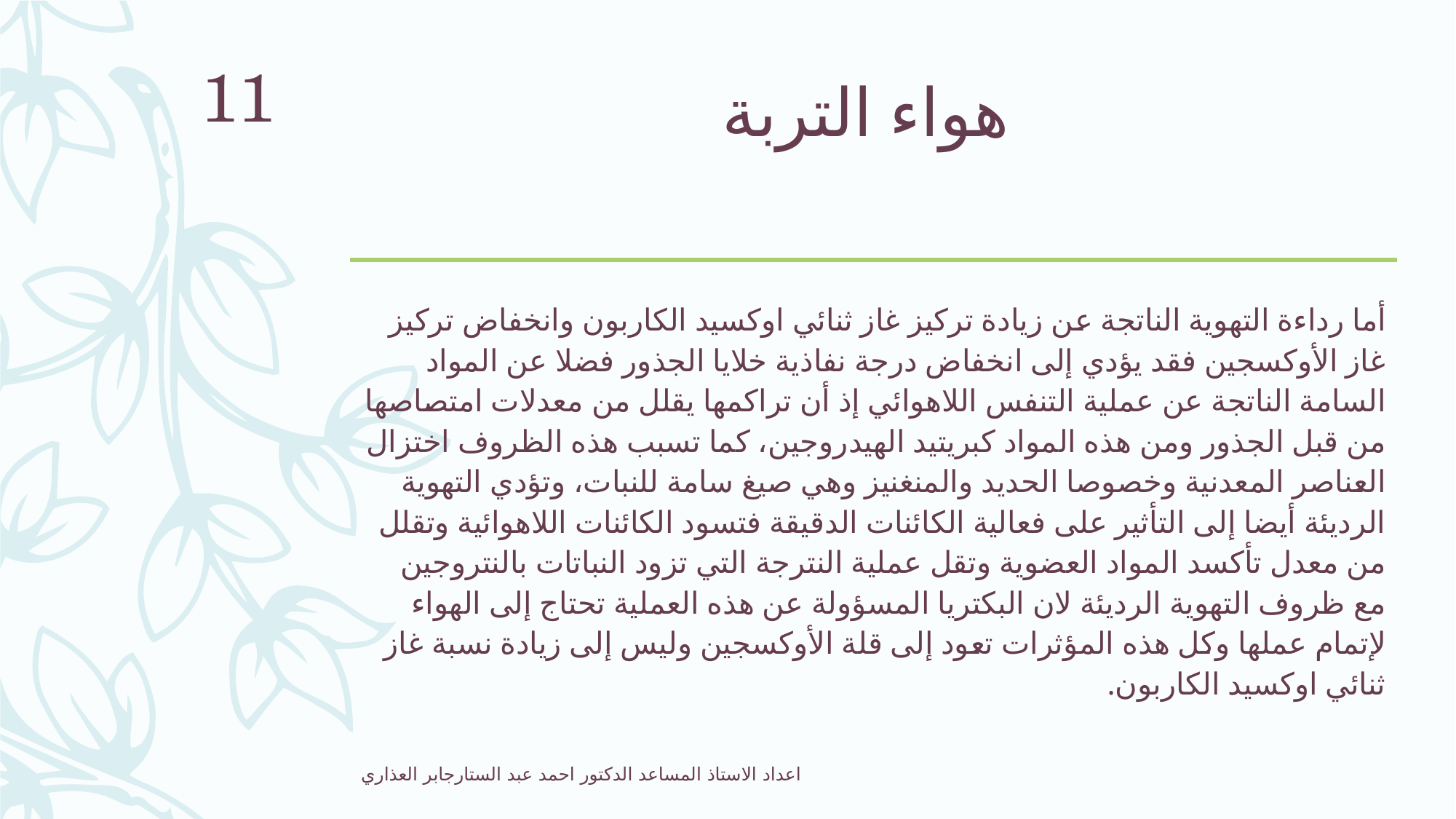

# هواء التربة
11
أما رداءة التهوية الناتجة عن زيادة تركيز غاز ثنائي اوكسيد الكاربون وانخفاض تركيز غاز الأوكسجين فقد يؤدي إلى انخفاض درجة نفاذية خلايا الجذور فضلا عن المواد السامة الناتجة عن عملية التنفس اللاهوائي إذ أن تراكمها يقلل من معدلات امتصاصها من قبل الجذور ومن هذه المواد كبريتيد الهيدروجين، كما تسبب هذه الظروف اختزال العناصر المعدنية وخصوصا الحديد والمنغنيز وهي صيغ سامة للنبات، وتؤدي التهوية الرديئة أيضا إلى التأثير على فعالية الكائنات الدقيقة فتسود الكائنات اللاهوائية وتقلل من معدل تأكسد المواد العضوية وتقل عملية النترجة التي تزود النباتات بالنتروجين مع ظروف التهوية الرديئة لان البكتريا المسؤولة عن هذه العملية تحتاج إلى الهواء لإتمام عملها وكل هذه المؤثرات تعود إلى قلة الأوكسجين وليس إلى زيادة نسبة غاز ثنائي اوكسيد الكاربون.
اعداد الاستاذ المساعد الدكتور احمد عبد الستارجابر العذاري